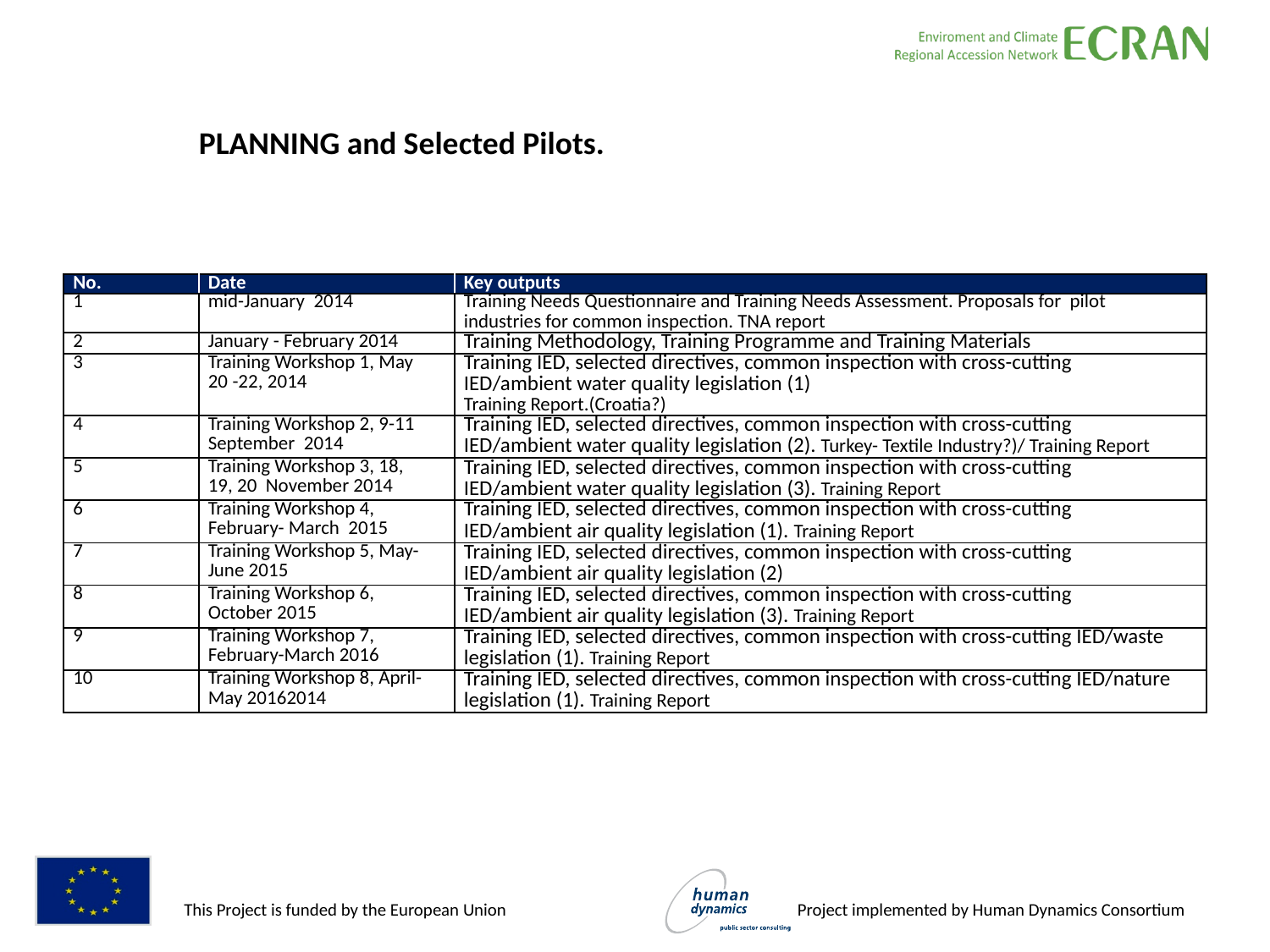

PLANNING and Selected Pilots.
#
| No. | Date | Key outputs |
| --- | --- | --- |
| 1 | mid-January 2014 | Training Needs Questionnaire and Training Needs Assessment. Proposals for pilot industries for common inspection. TNA report |
| 2 | January - February 2014 | Training Methodology, Training Programme and Training Materials |
| 3 | Training Workshop 1, May 20 -22, 2014 | Training IED, selected directives, common inspection with cross-cutting IED/ambient water quality legislation (1) Training Report.(Croatia?) |
| 4 | Training Workshop 2, 9-11 September 2014 | Training IED, selected directives, common inspection with cross-cutting IED/ambient water quality legislation (2). Turkey- Textile Industry?)/ Training Report |
| 5 | Training Workshop 3, 18, 19, 20 November 2014 | Training IED, selected directives, common inspection with cross-cutting IED/ambient water quality legislation (3). Training Report |
| 6 | Training Workshop 4, February- March 2015 | Training IED, selected directives, common inspection with cross-cutting IED/ambient air quality legislation (1). Training Report |
| 7 | Training Workshop 5, May-June 2015 | Training IED, selected directives, common inspection with cross-cutting IED/ambient air quality legislation (2) |
| 8 | Training Workshop 6, October 2015 | Training IED, selected directives, common inspection with cross-cutting IED/ambient air quality legislation (3). Training Report |
| 9 | Training Workshop 7, February-March 2016 | Training IED, selected directives, common inspection with cross-cutting IED/waste legislation (1). Training Report |
| 10 | Training Workshop 8, April-May 20162014 | Training IED, selected directives, common inspection with cross-cutting IED/nature legislation (1). Training Report |